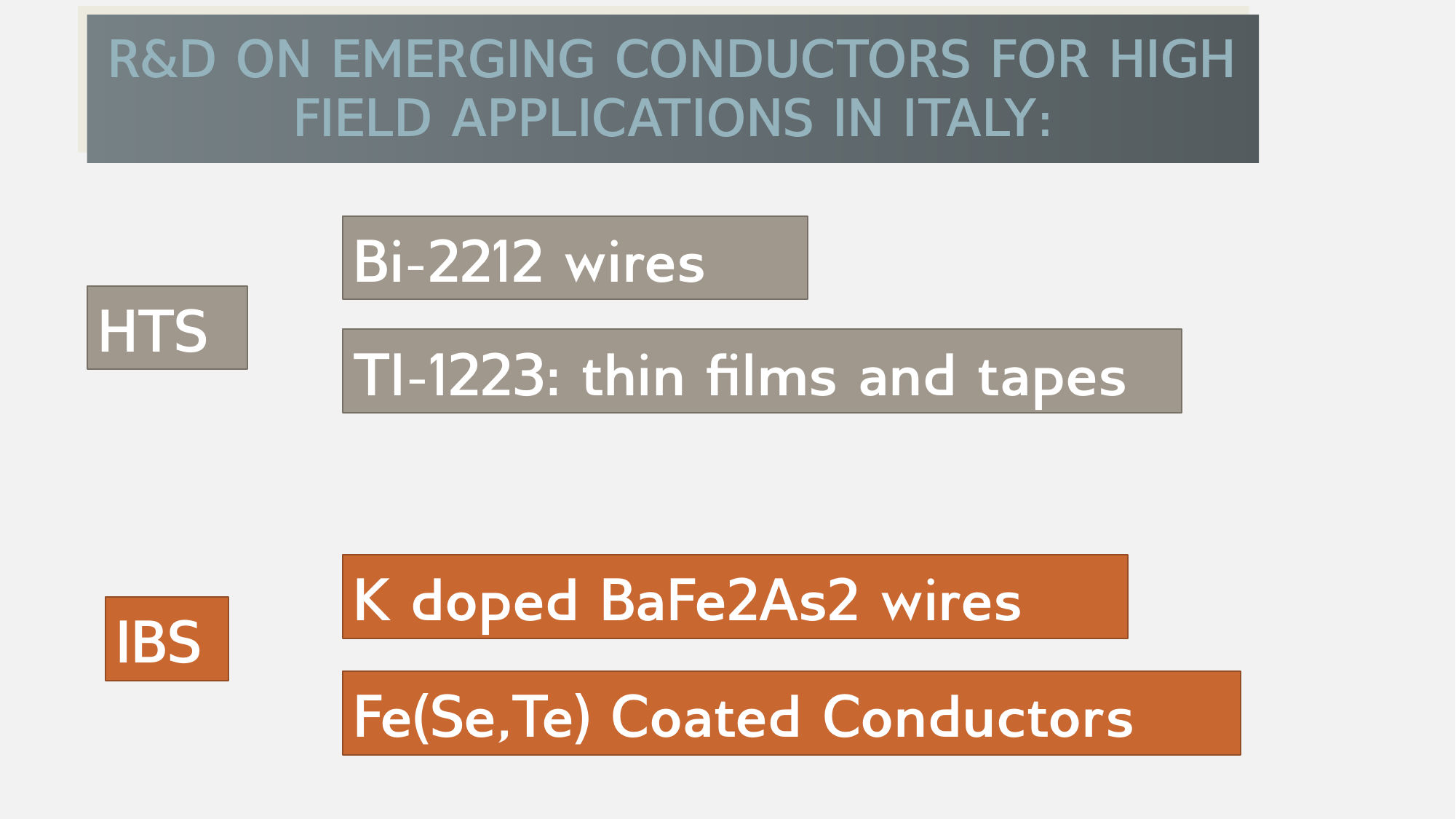

# R&D on emerging conductors for high field applications in ITALY:
Bi-2212 wires
HTS
Tl-1223: thin films and tapes
K doped BaFe2As2 wires
IBS
Fe(Se,Te) Coated Conductors